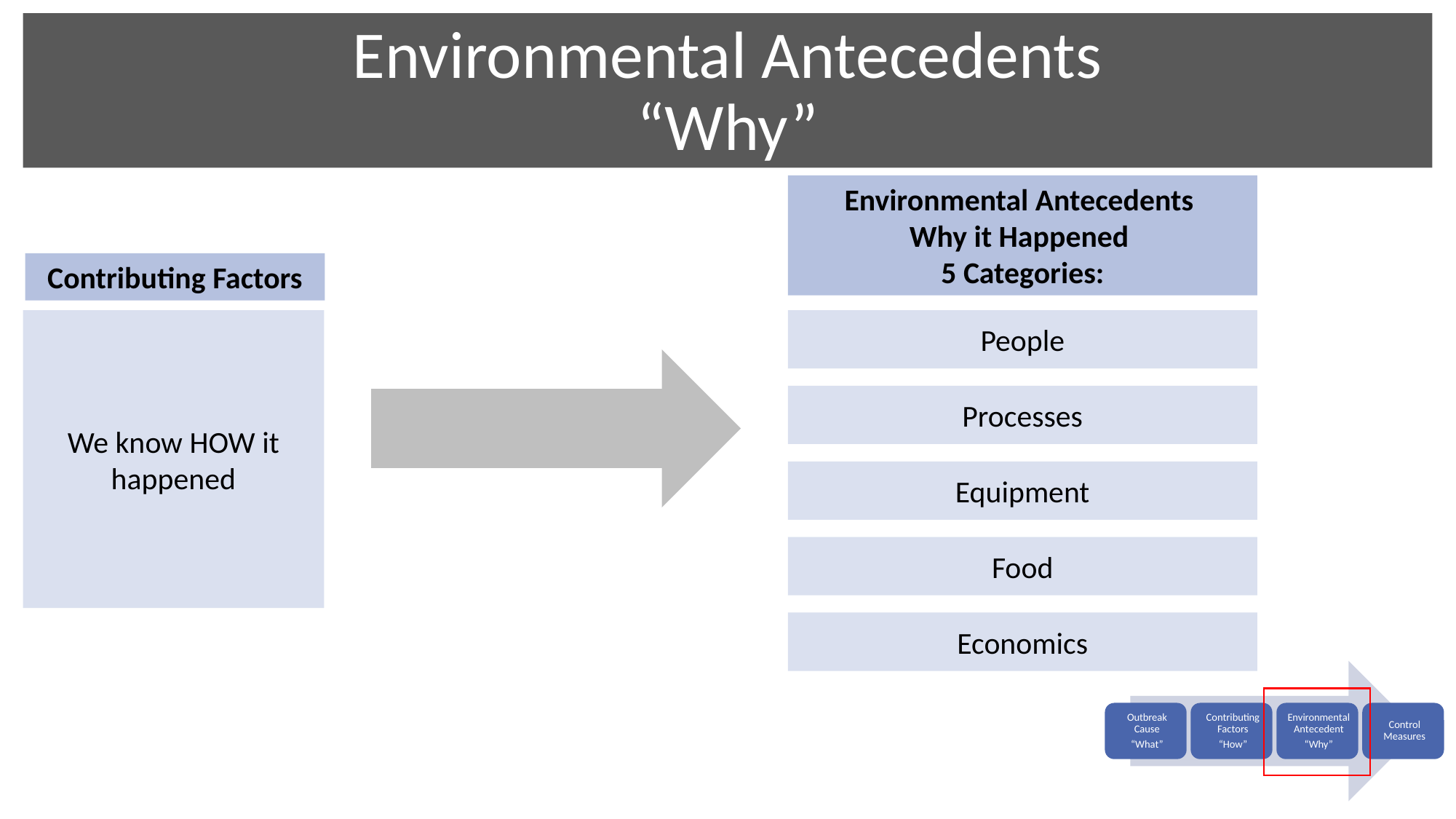

# Environmental Antecedents “Why”
Environmental Antecedents
Why it Happened
5 Categories:
Contributing Factors
People
Processes
Equipment
Food
Economics
We know HOW it happened

Outbreak Cause
“What”
Contributing Factors
“How”
Environmental Antecedent
“Why”
Control Measures